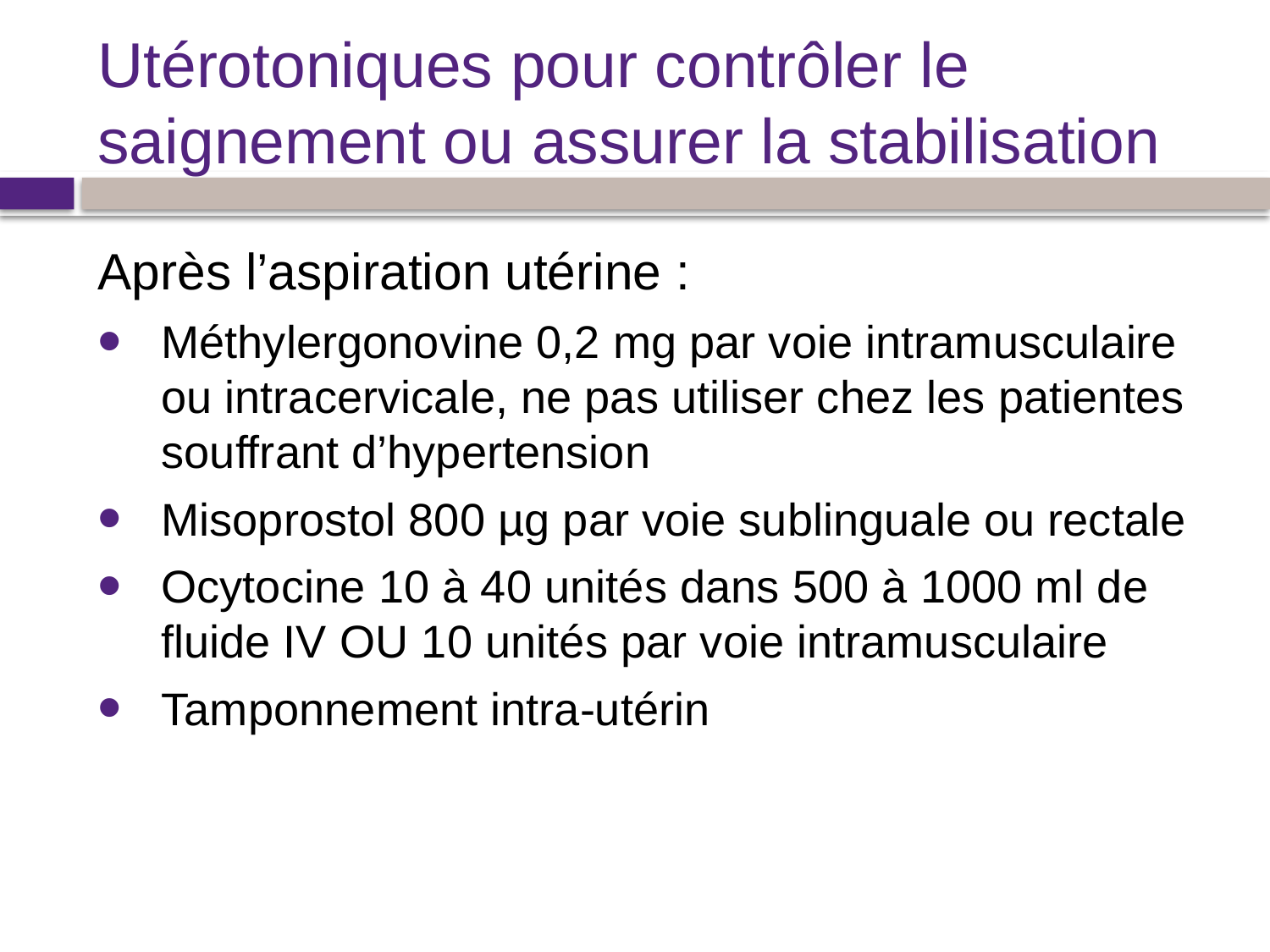

# Utérotoniques pour contrôler le saignement ou assurer la stabilisation
Après l’aspiration utérine :
Méthylergonovine 0,2 mg par voie intramusculaire ou intracervicale, ne pas utiliser chez les patientes souffrant d’hypertension
Misoprostol 800 µg par voie sublinguale ou rectale
Ocytocine 10 à 40 unités dans 500 à 1000 ml de fluide IV OU 10 unités par voie intramusculaire
Tamponnement intra-utérin